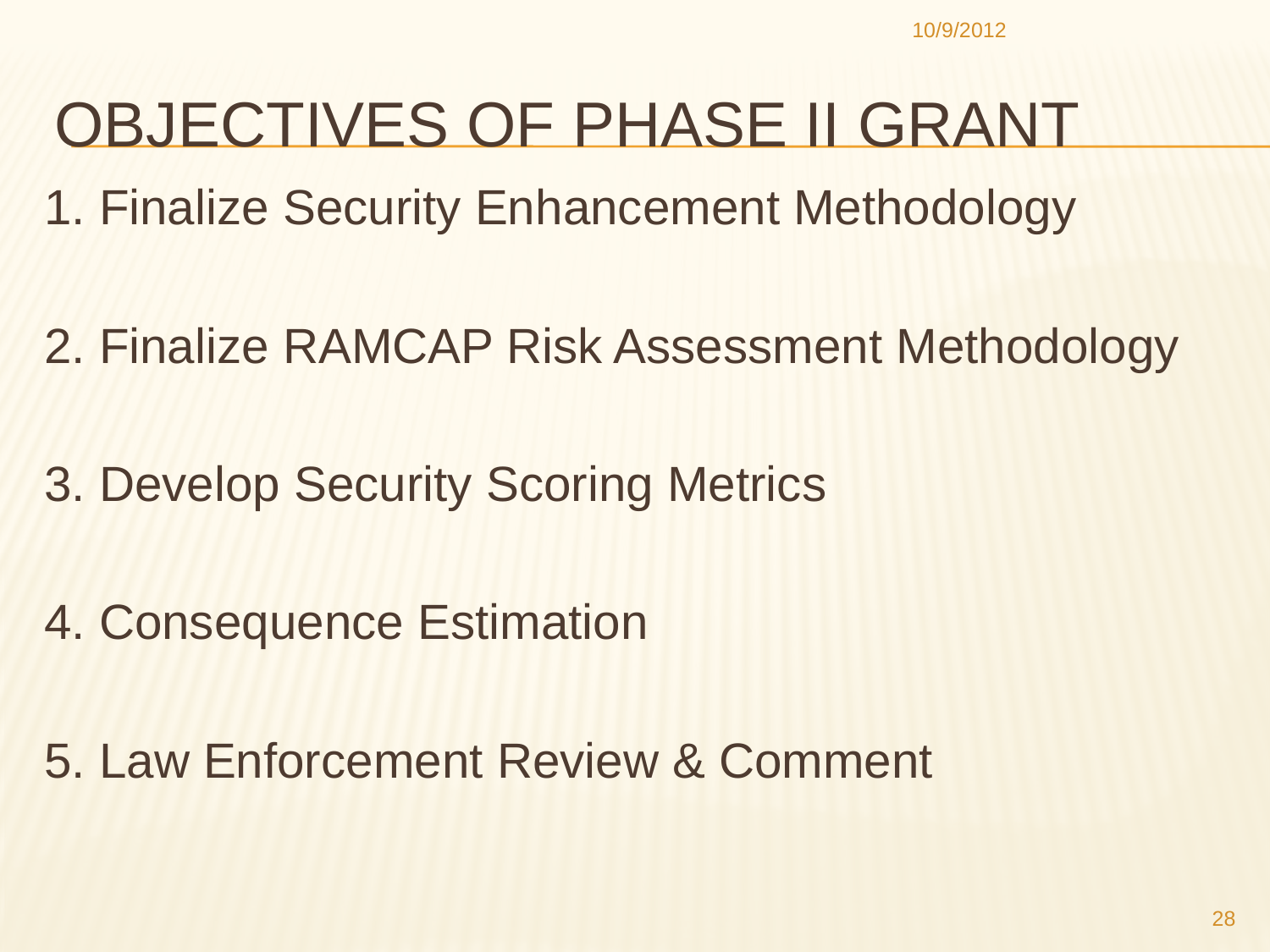

10/9/2012
# Objectives of Phase II Grant
1. Finalize Security Enhancement Methodology

2. Finalize RAMCAP Risk Assessment Methodology

3. Develop Security Scoring Metrics

4. Consequence Estimation

5. Law Enforcement Review & Comment

28